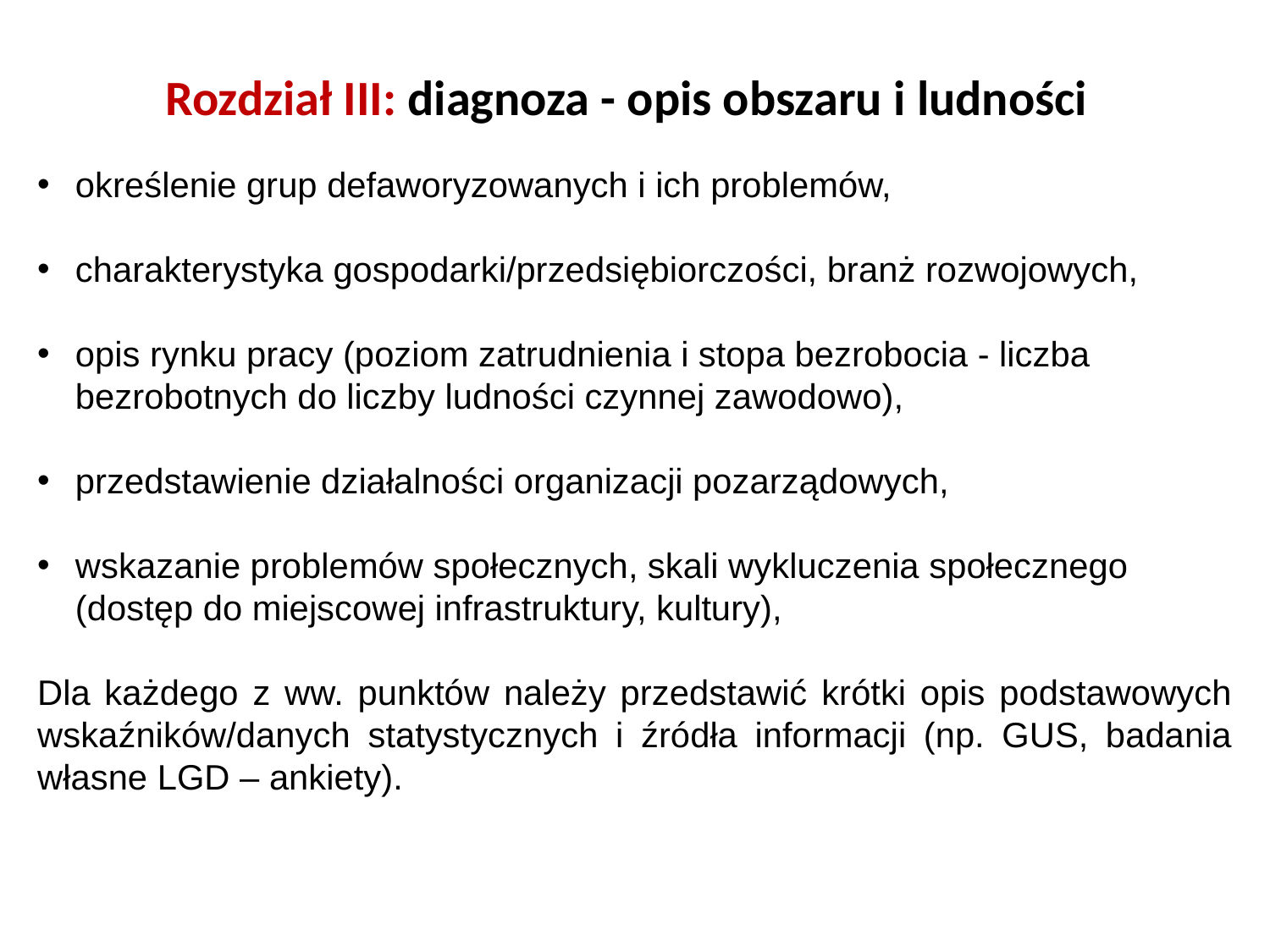

# Rozdział III: diagnoza - opis obszaru i ludności

określenie grup defaworyzowanych i ich problemów,

charakterystyka gospodarki/przedsiębiorczości, branż rozwojowych,

opis rynku pracy (poziom zatrudnienia i stopa bezrobocia - liczba bezrobotnych do liczby ludności czynnej zawodowo),

przedstawienie działalności organizacji pozarządowych,

wskazanie problemów społecznych, skali wykluczenia społecznego (dostęp do miejscowej infrastruktury, kultury),

Dla każdego z ww. punktów należy przedstawić krótki opis podstawowych wskaźników/danych statystycznych i źródła informacji (np. GUS, badania własne LGD – ankiety).